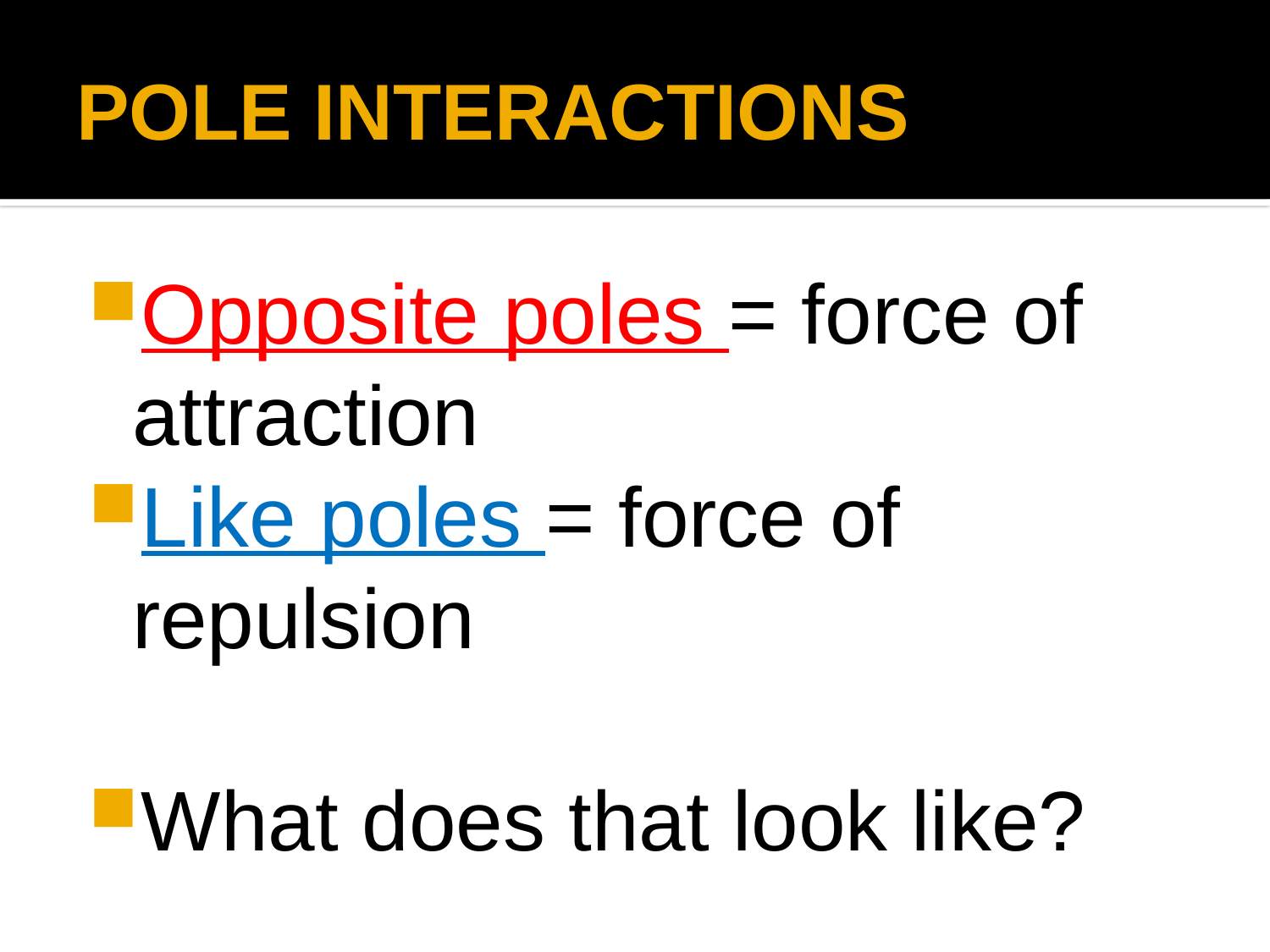

# POLE INTERACTIONS
Opposite poles = force of attraction
Like poles = force of repulsion

What does that look like?